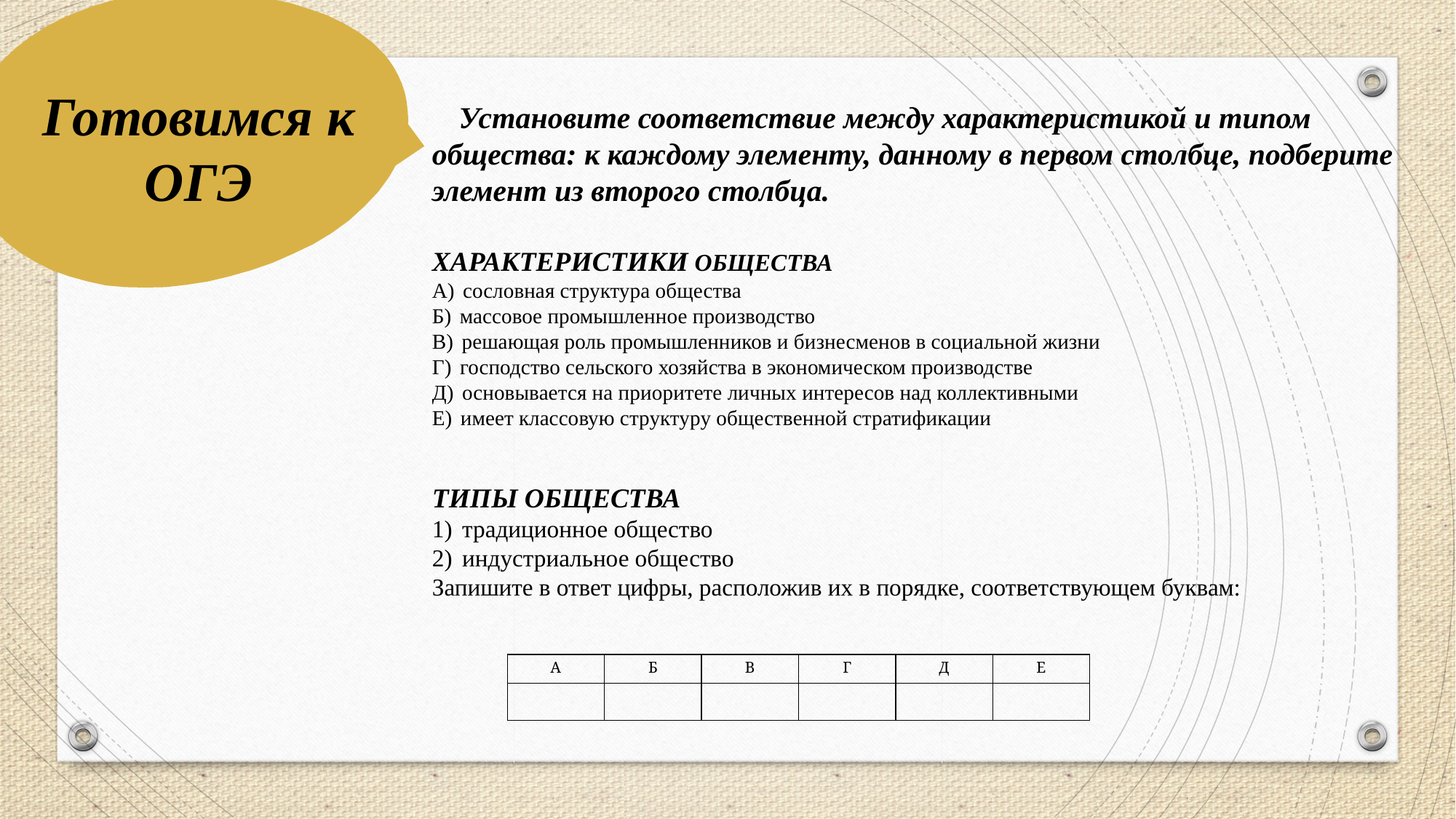

# Готовимся к ОГЭ

Установите соответствие между характеристикой и типом общества: к каждому элементу, данному в первом столбце, подберите элемент из второго столбца.

ХАРАКТЕРИСТИКИ ОБЩЕСТВА
А)  сословная структура общества
Б)  массовое промышленное производство
В)  решающая роль промышленников и бизнесменов в социальной жизни
Г)  господство сельского хозяйства в экономическом производстве
Д)  основывается на приоритете личных интересов над коллективными
Е)  имеет классовую структуру общественной стратификации

ТИПЫ ОБЩЕСТВА
1)  традиционное общество
2)  индустриальное общество
Запишите в ответ цифры, расположив их в порядке, соответствующем буквам:

| А | Б | В | Г | Д | Е |
| --- | --- | --- | --- | --- | --- |
|  |  |  |  |  |  |